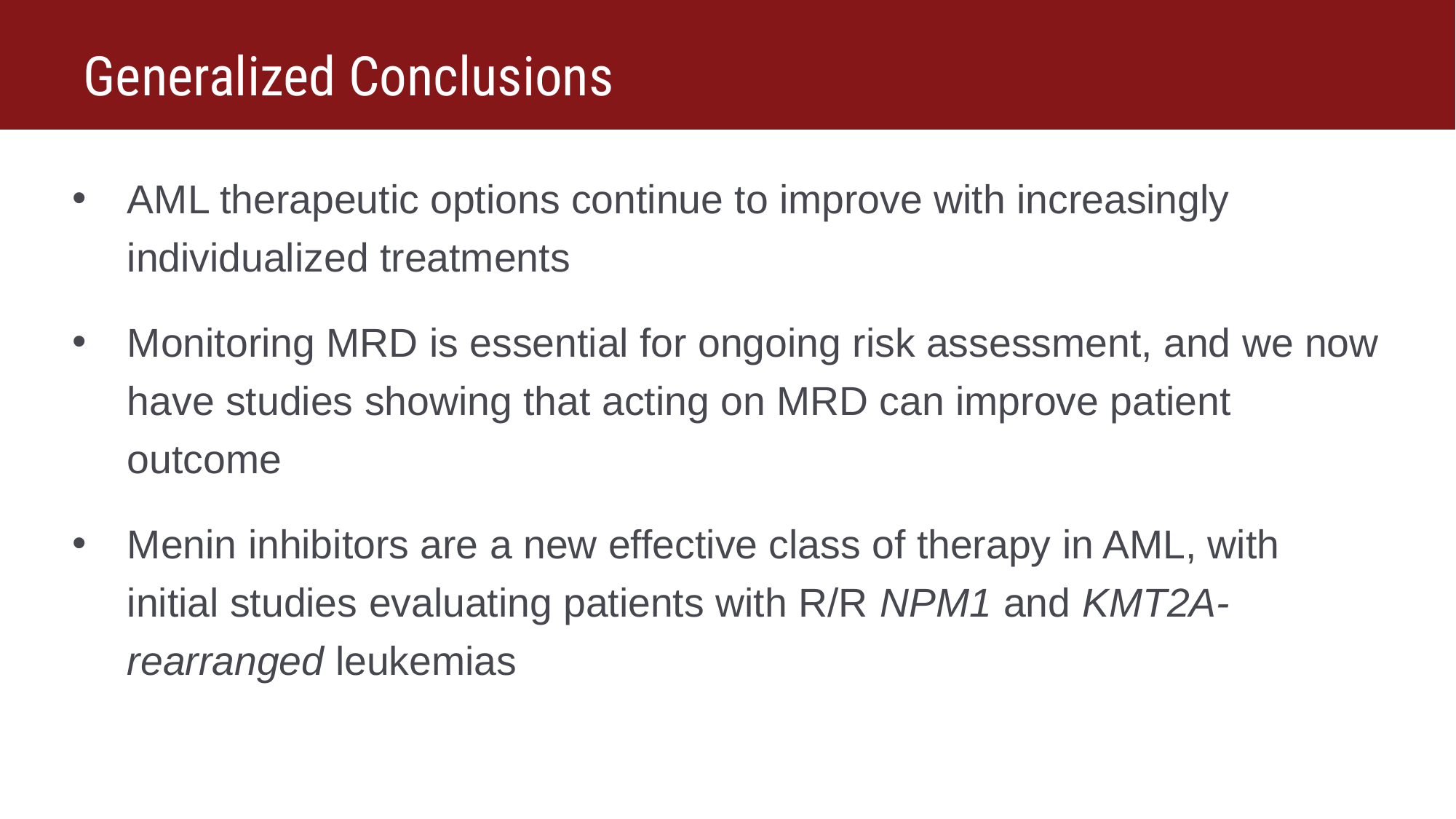

# Generalized Conclusions
AML therapeutic options continue to improve with increasingly individualized treatments
Monitoring MRD is essential for ongoing risk assessment, and we now have studies showing that acting on MRD can improve patient outcome
Menin inhibitors are a new effective class of therapy in AML, with initial studies evaluating patients with R/R NPM1 and KMT2A-rearranged leukemias